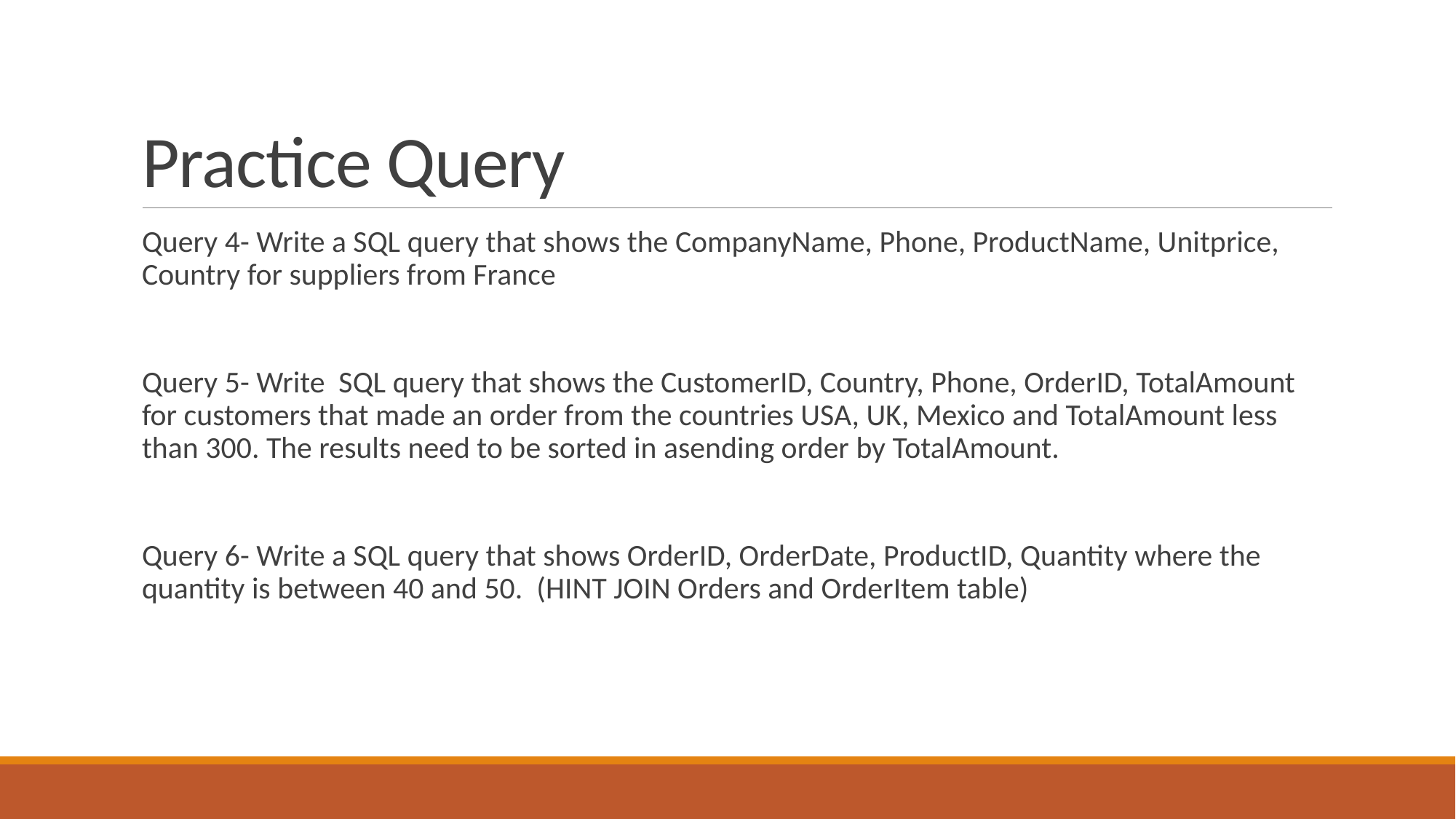

# Practice Query
Query 4- Write a SQL query that shows the CompanyName, Phone, ProductName, Unitprice, Country for suppliers from France

Query 5- Write  SQL query that shows the CustomerID, Country, Phone, OrderID, TotalAmount for customers that made an order from the countries USA, UK, Mexico and TotalAmount less than 300. The results need to be sorted in asending order by TotalAmount.

Query 6- Write a SQL query that shows OrderID, OrderDate, ProductID, Quantity where the quantity is between 40 and 50.  (HINT JOIN Orders and OrderItem table)